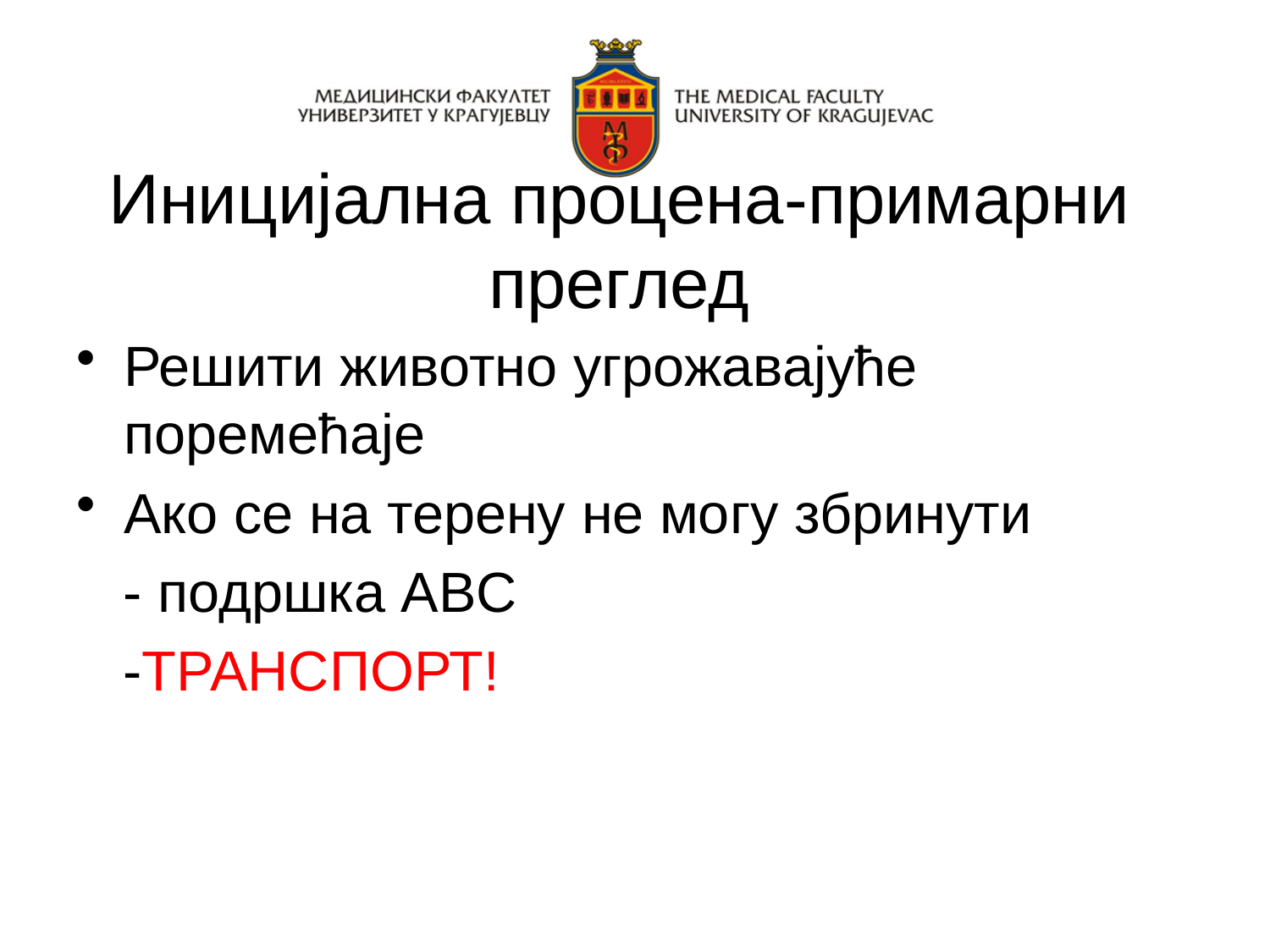

# Иницијална процена-примарни преглед
Решити животно угрожавајуће поремећаје
Ако се на терену не могу збринути
   - подршка ABC
   -ТРАНСПОРТ!